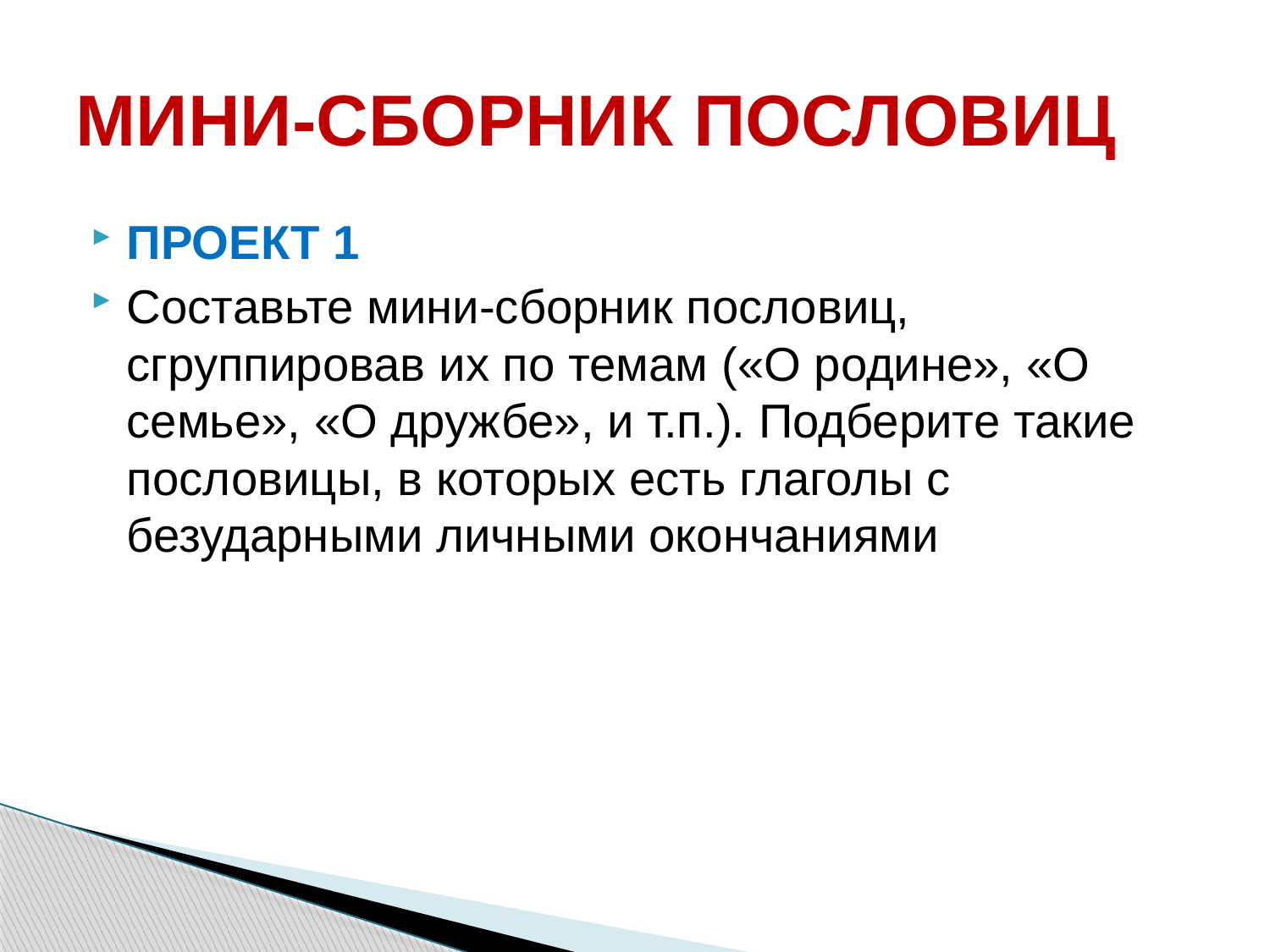

# МИНИ-СБОРНИК ПОСЛОВИЦ
ПРОЕКТ 1
Составьте мини-сборник пословиц, сгруппировав их по темам («О родине», «О семье», «О дружбе», и т.п.). Подберите такие пословицы, в которых есть глаголы с безударными личными окончаниями